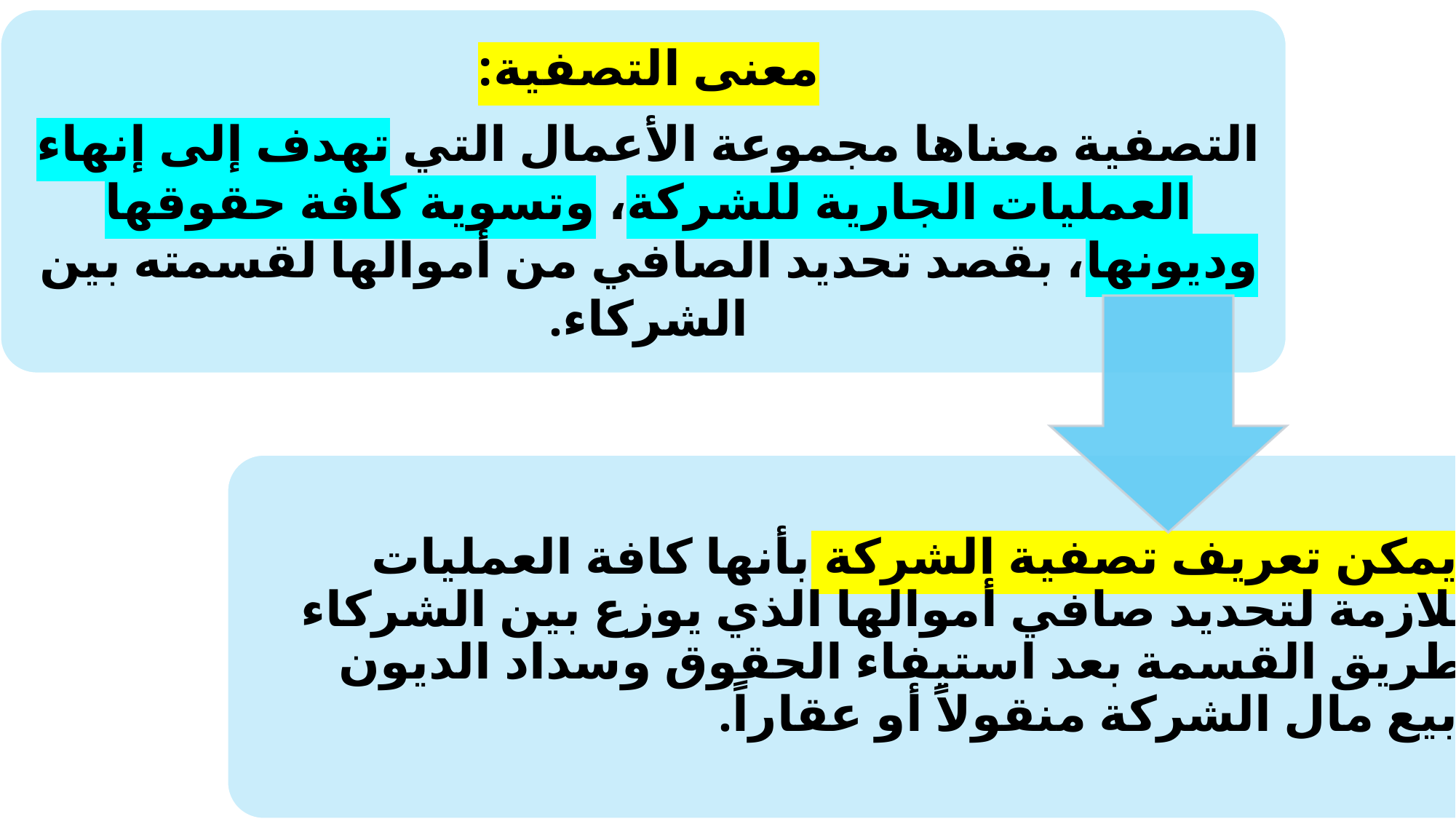

معنى التصفية:
التصفية معناها مجموعة الأعمال التي تهدف إلى إنهاء العمليات الجارية للشركة، وتسوية كافة حقوقها وديونها، بقصد تحديد الصافي من أموالها لقسمته بين الشركاء.
ويمكن تعريف تصفية الشركة بأنها كافة العمليات اللازمة لتحديد صافي أموالها الذي يوزع بين الشركاء بطريق القسمة بعد استيفاء الحقوق وسداد الديون وبيع مال الشركة منقولاً أو عقاراً.